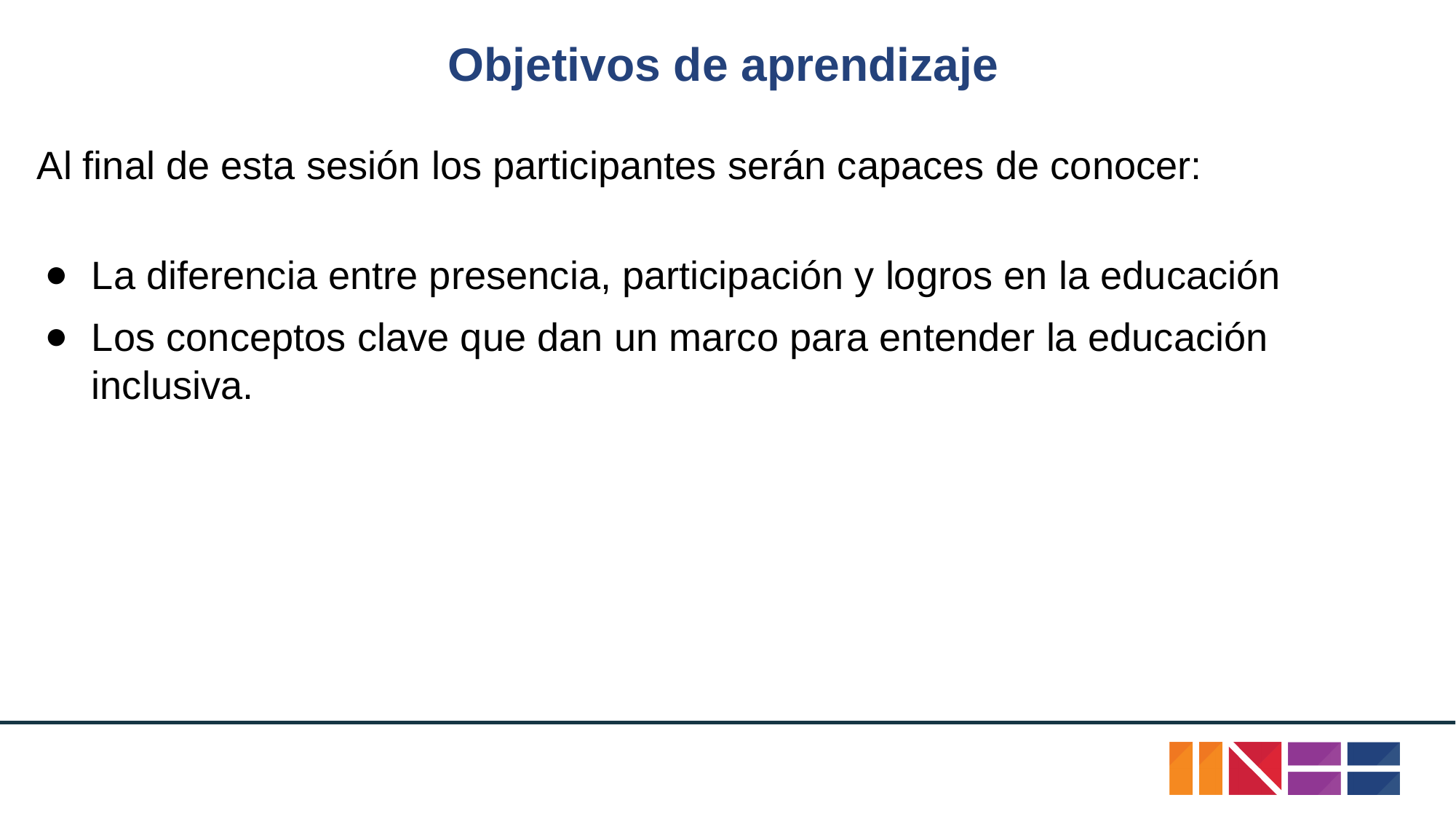

# Objetivos de aprendizaje
Al final de esta sesión los participantes serán capaces de conocer:

La diferencia entre presencia, participación y logros en la educación
Los conceptos clave que dan un marco para entender la educación inclusiva.